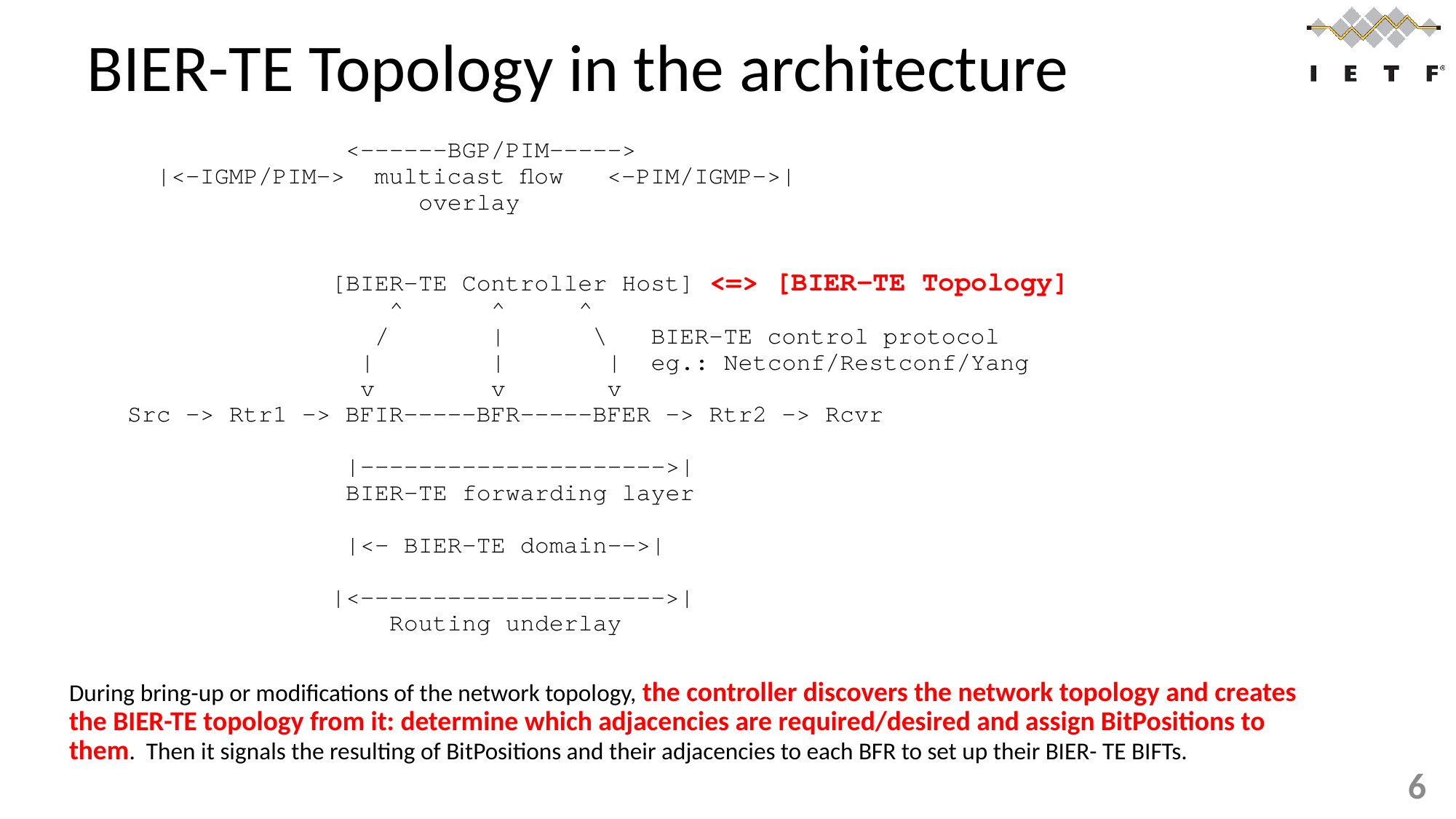

# BIER-TE Topology in the architecture
                   <------BGP/PIM----->
      |<-IGMP/PIM->  multicast flow   <-PIM/IGMP->|
                        overlay

                  [BIER-TE Controller Host] <=> [BIER-TE Topology]
                      ^      ^     ^
                     /       |      \   BIER-TE control protocol
                    |        |       |  eg.: Netconf/Restconf/Yang
                    v        v       v
    Src -> Rtr1 -> BFIR-----BFR-----BFER -> Rtr2 -> Rcvr

                   |--------------------->|
                   BIER-TE forwarding layer

                   |<- BIER-TE domain-->|

                  |<--------------------->|
                      Routing underlay

During bring-up or modifications of the network topology, the controller discovers the network topology and creates the BIER-TE topology from it: determine which adjacencies are required/desired and assign BitPositions to them.  Then it signals the resulting of BitPositions and their adjacencies to each BFR to set up their BIER- TE BIFTs.
6